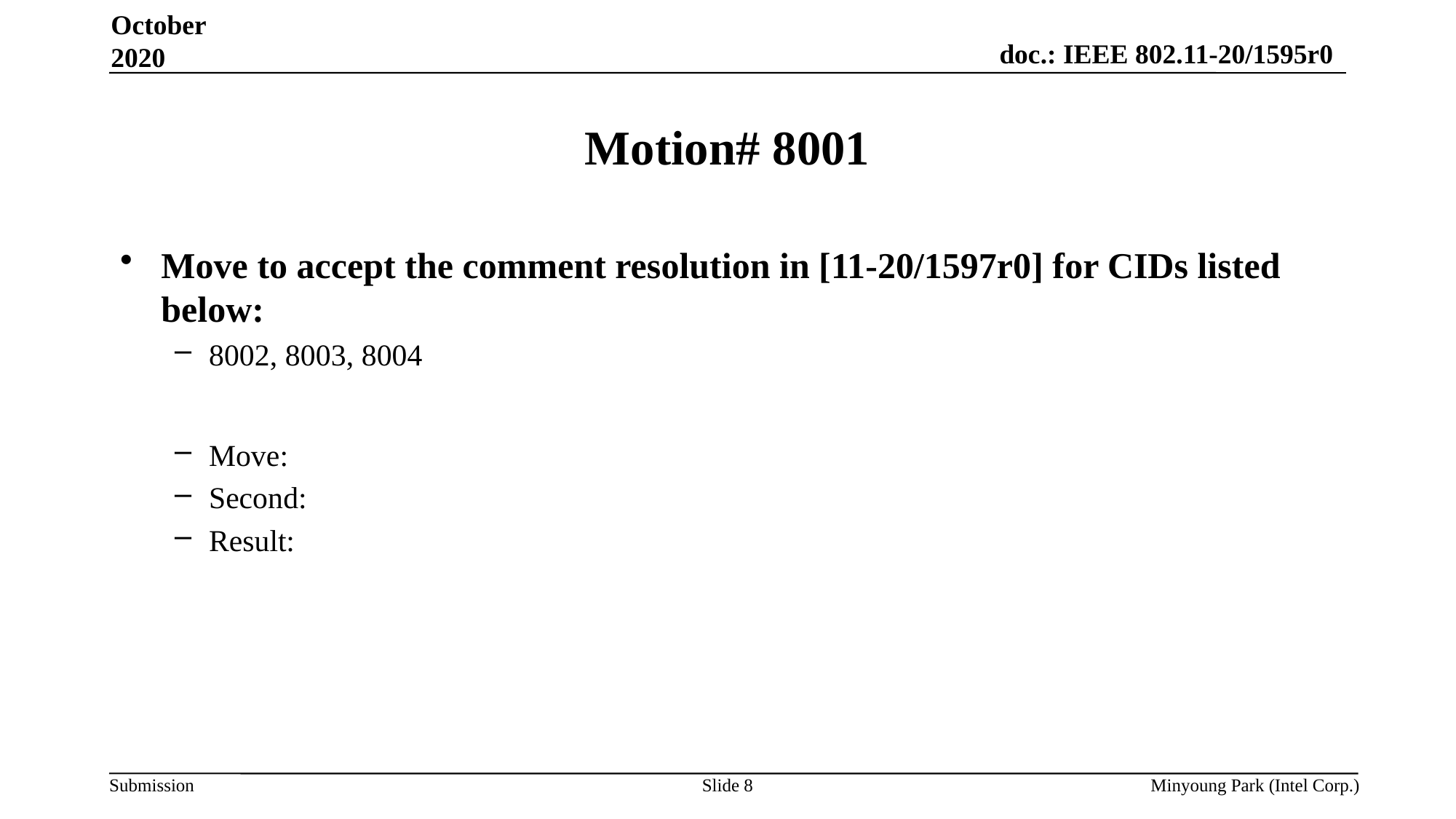

October 2020
# Motion# 8001
Move to accept the comment resolution in [11-20/1597r0] for CIDs listed below:
8002, 8003, 8004

Move:
Second:
Result:
Slide 8
Minyoung Park (Intel Corp.)